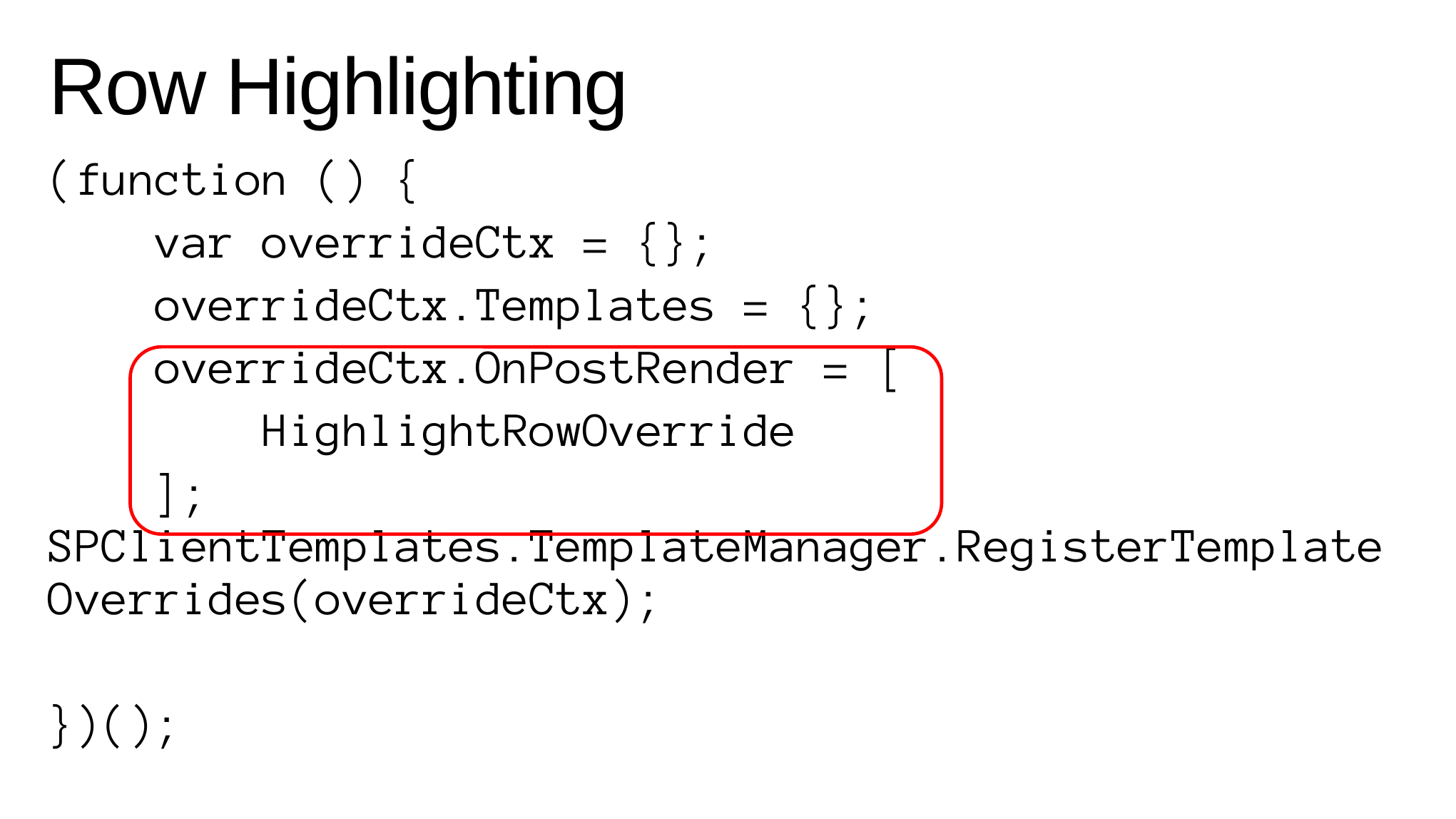

# Row Highlighting
(function () {
    var overrideCtx = {};
	overrideCtx.Templates = {};
    overrideCtx.OnPostRender = [
		HighlightRowOverride
    ];  SPClientTemplates.TemplateManager.RegisterTemplateOverrides(overrideCtx);

})();